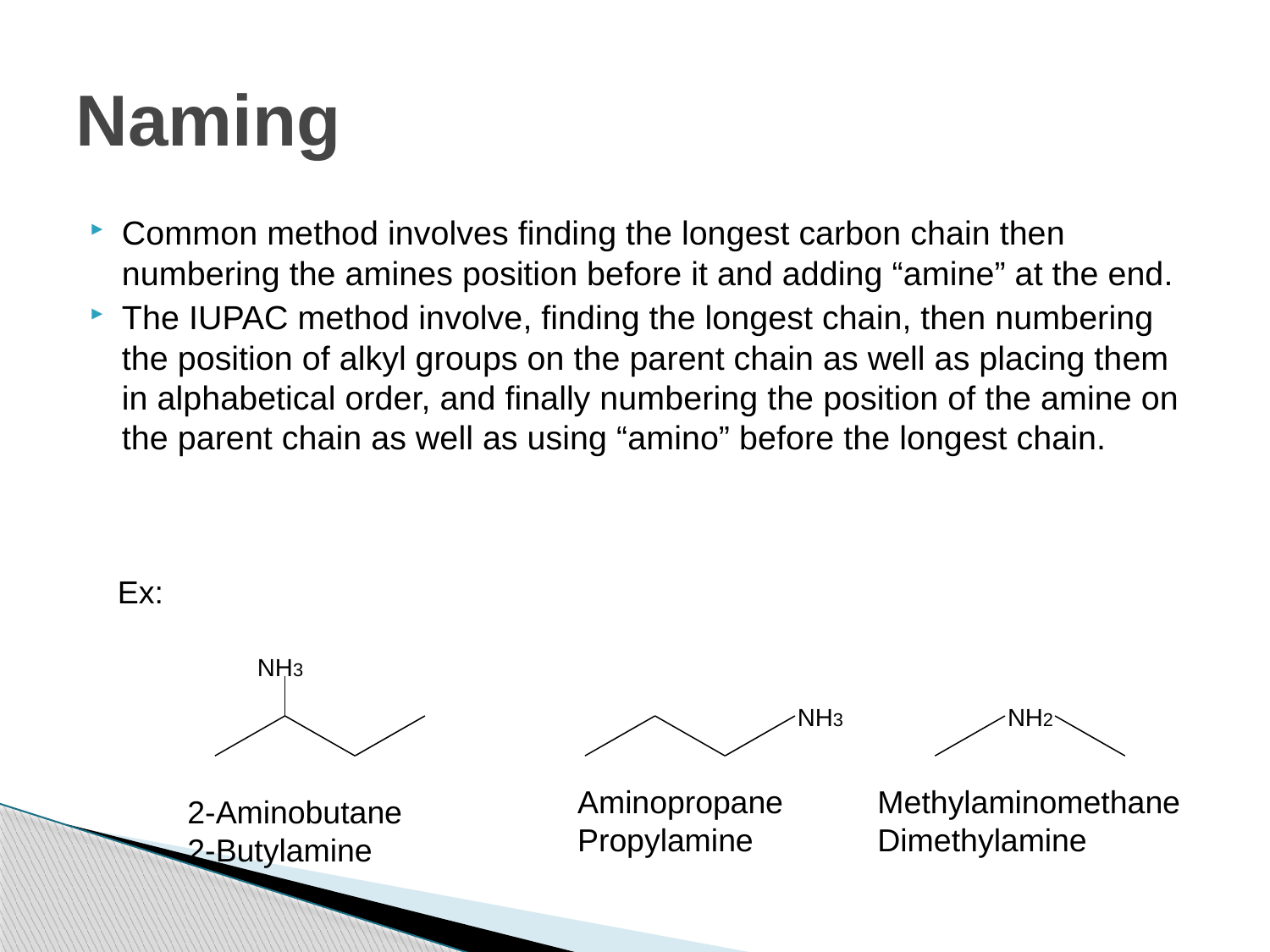

# Naming
Common method involves finding the longest carbon chain then numbering the amines position before it and adding “amine” at the end.
The IUPAC method involve, finding the longest chain, then numbering the position of alkyl groups on the parent chain as well as placing them in alphabetical order, and finally numbering the position of the amine on the parent chain as well as using “amino” before the longest chain.

Ex:
NH3
NH3
NH2
Aminopropane
Propylamine
Methylaminomethane
Dimethylamine
2-Aminobutane
2-Butylamine